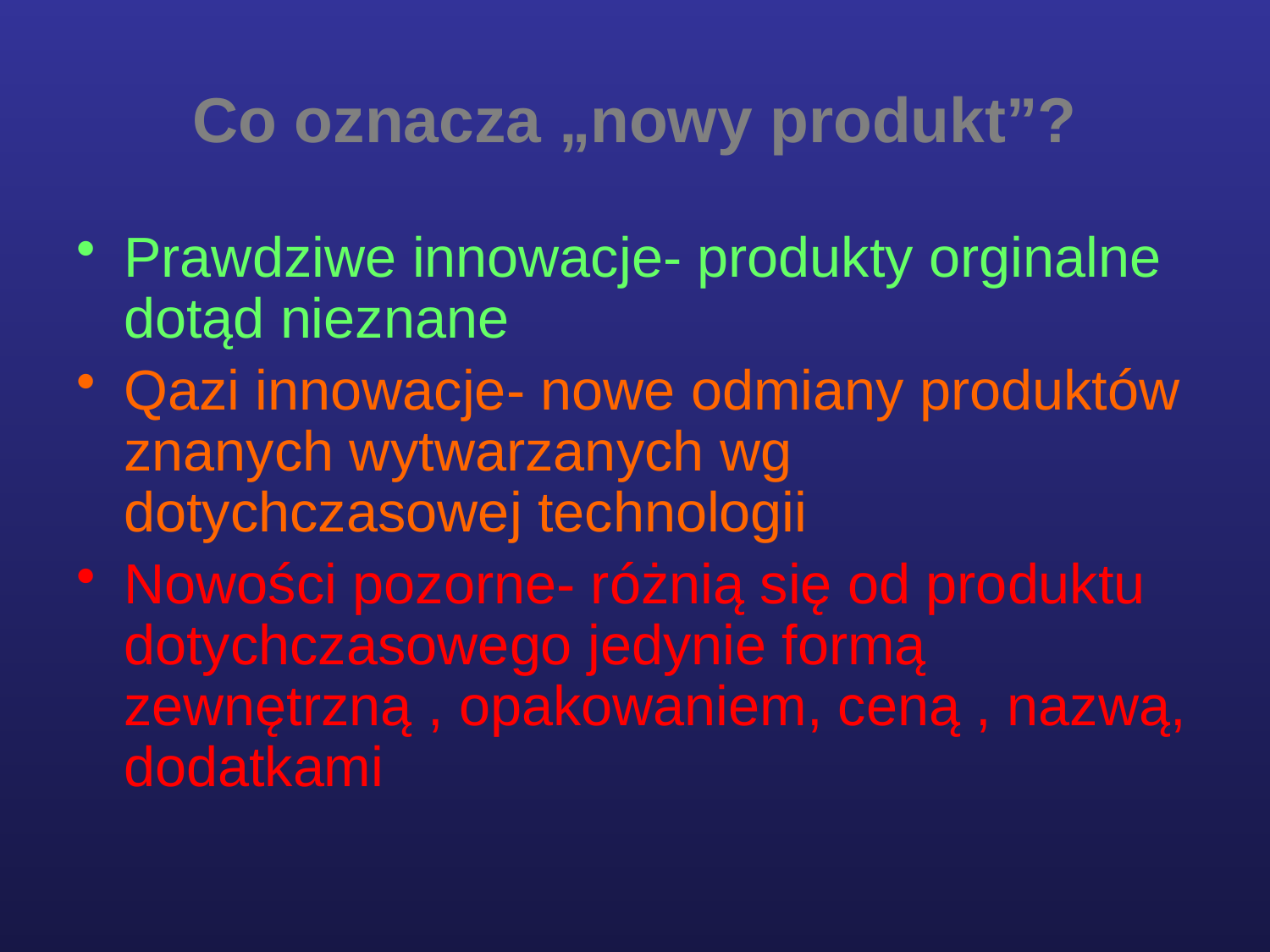

# Co oznacza „nowy produkt”?
Prawdziwe innowacje- produkty orginalne dotąd nieznane
Qazi innowacje- nowe odmiany produktów znanych wytwarzanych wg dotychczasowej technologii
Nowości pozorne- różnią się od produktu dotychczasowego jedynie formą zewnętrzną , opakowaniem, ceną , nazwą, dodatkami